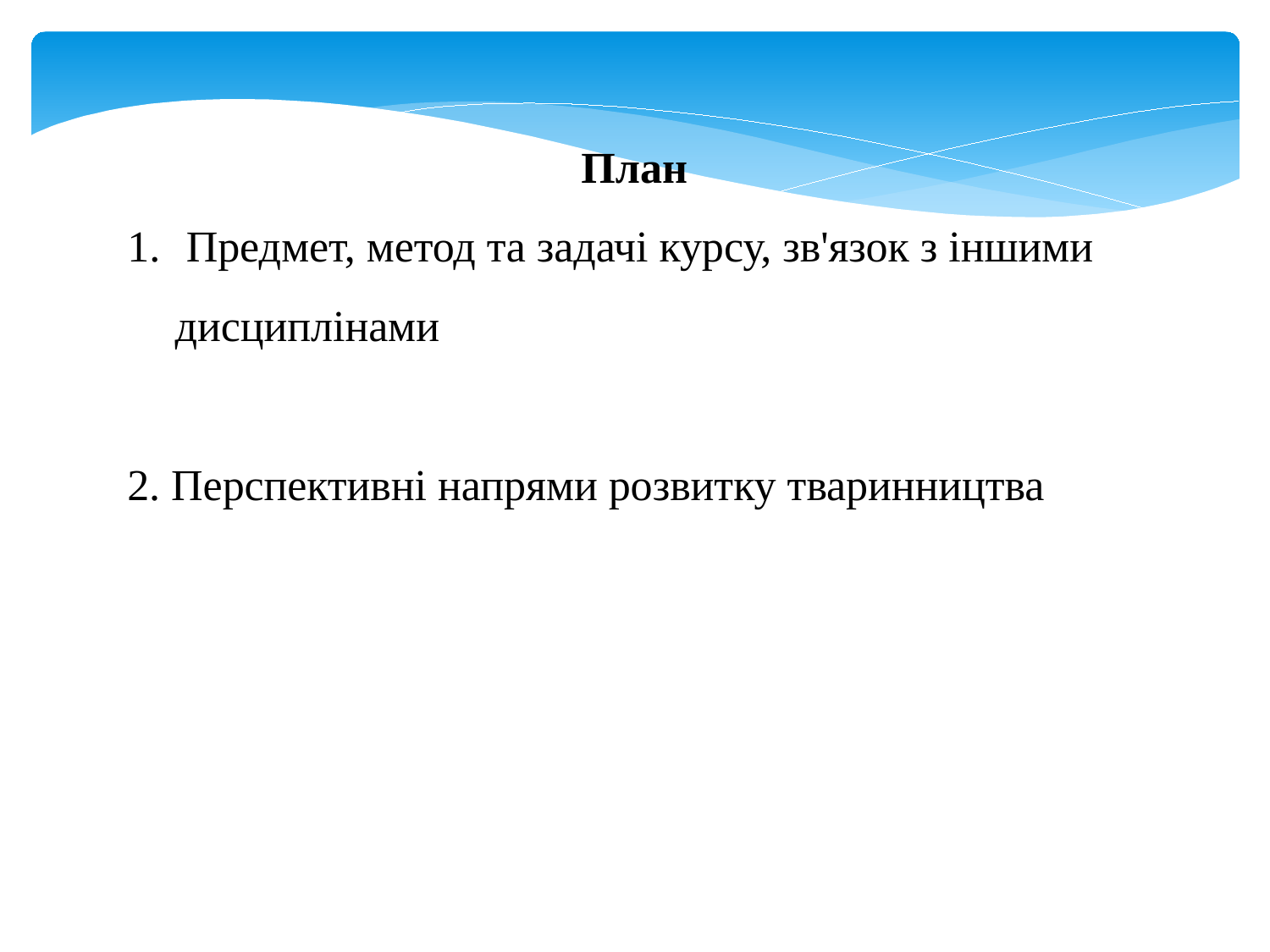

План
 Предмет, метод та задачі курсу, зв'язок з іншими дисциплінами

2. Перспективні напрями розвитку тваринництва